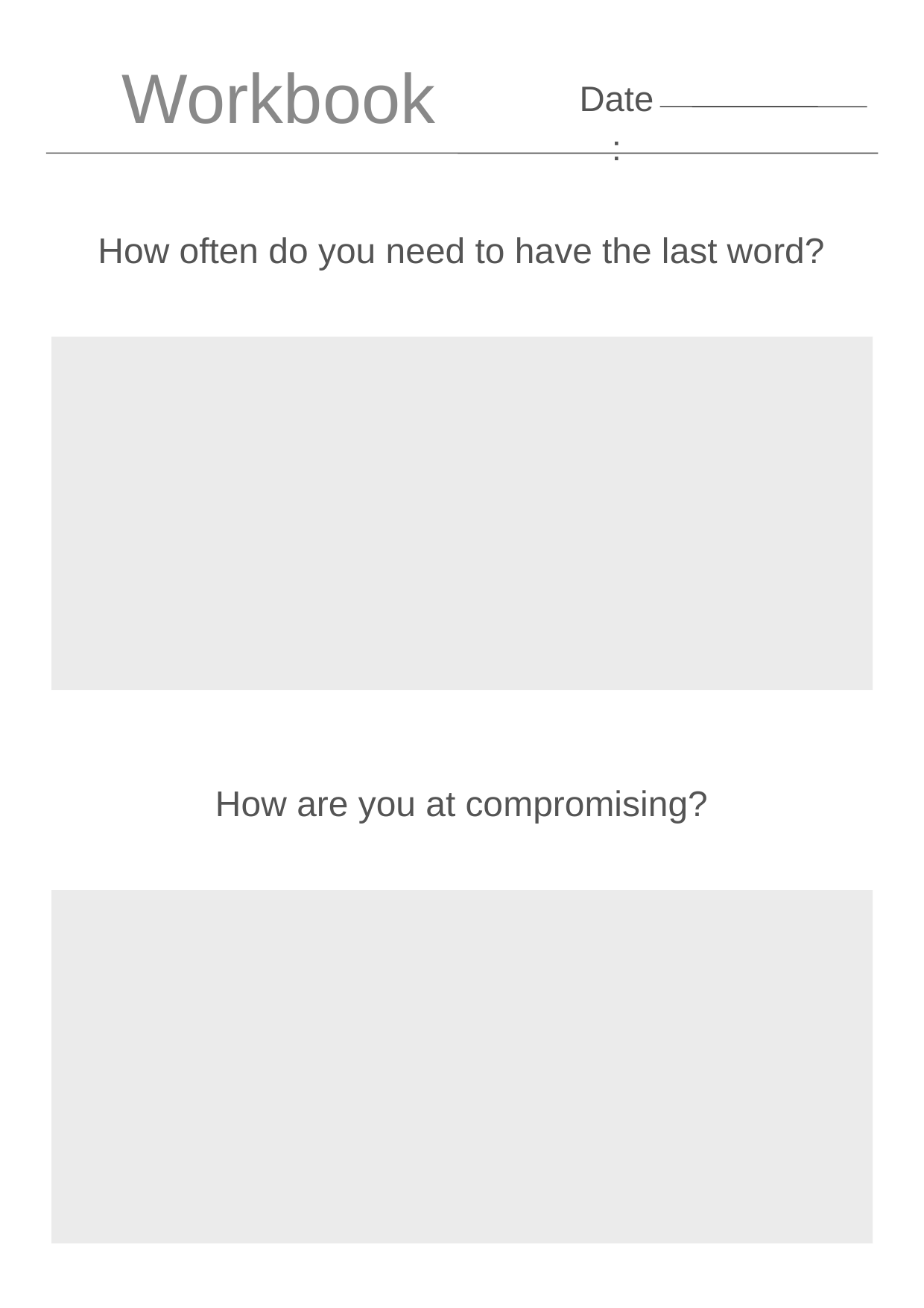

Workbook
Date:

How often do you need to have the last word?

How are you at compromising?